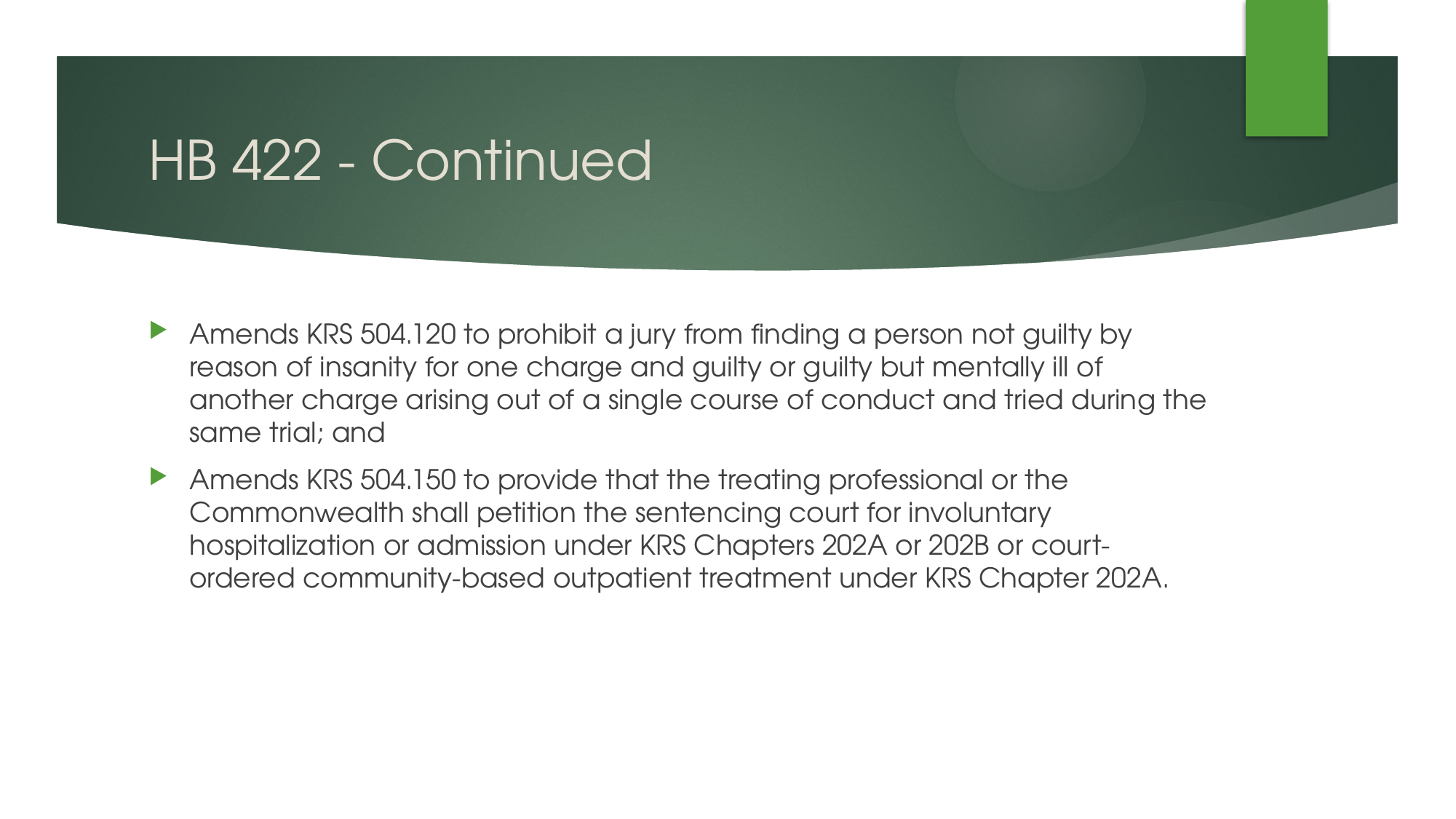

# HB 422 - Continued
Amends KRS 504.120 to prohibit a jury from finding a person not guilty by reason of insanity for one charge and guilty or guilty but mentally ill of another charge arising out of a single course of conduct and tried during the same trial; and
Amends KRS 504.150 to provide that the treating professional or the Commonwealth shall petition the sentencing court for involuntary hospitalization or admission under KRS Chapters 202A or 202B or court-ordered community-based outpatient treatment under KRS Chapter 202A.